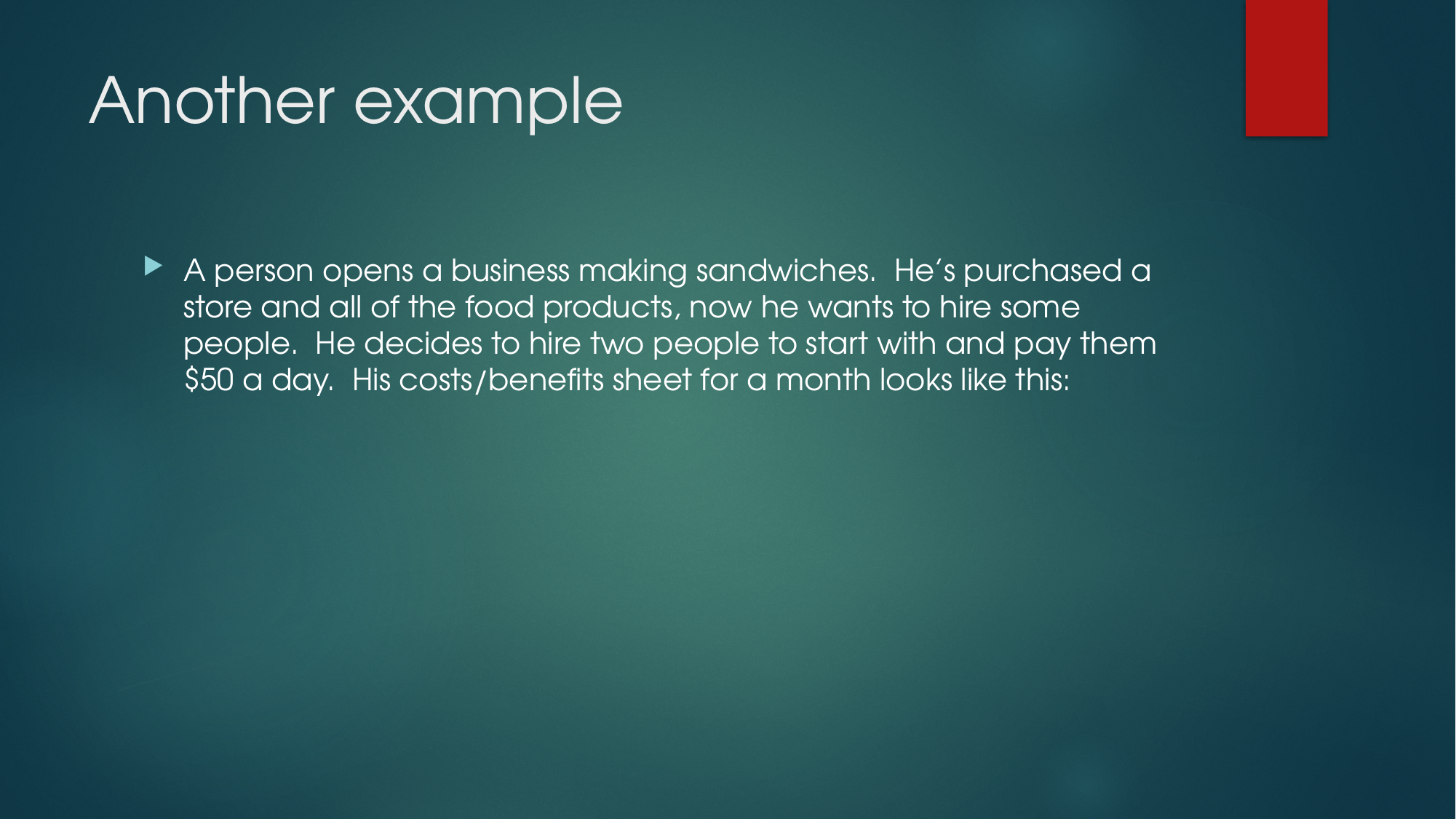

# Another example
A person opens a business making sandwiches.  He’s purchased a store and all of the food products, now he wants to hire some people.  He decides to hire two people to start with and pay them $50 a day.  His costs/benefits sheet for a month looks like this: